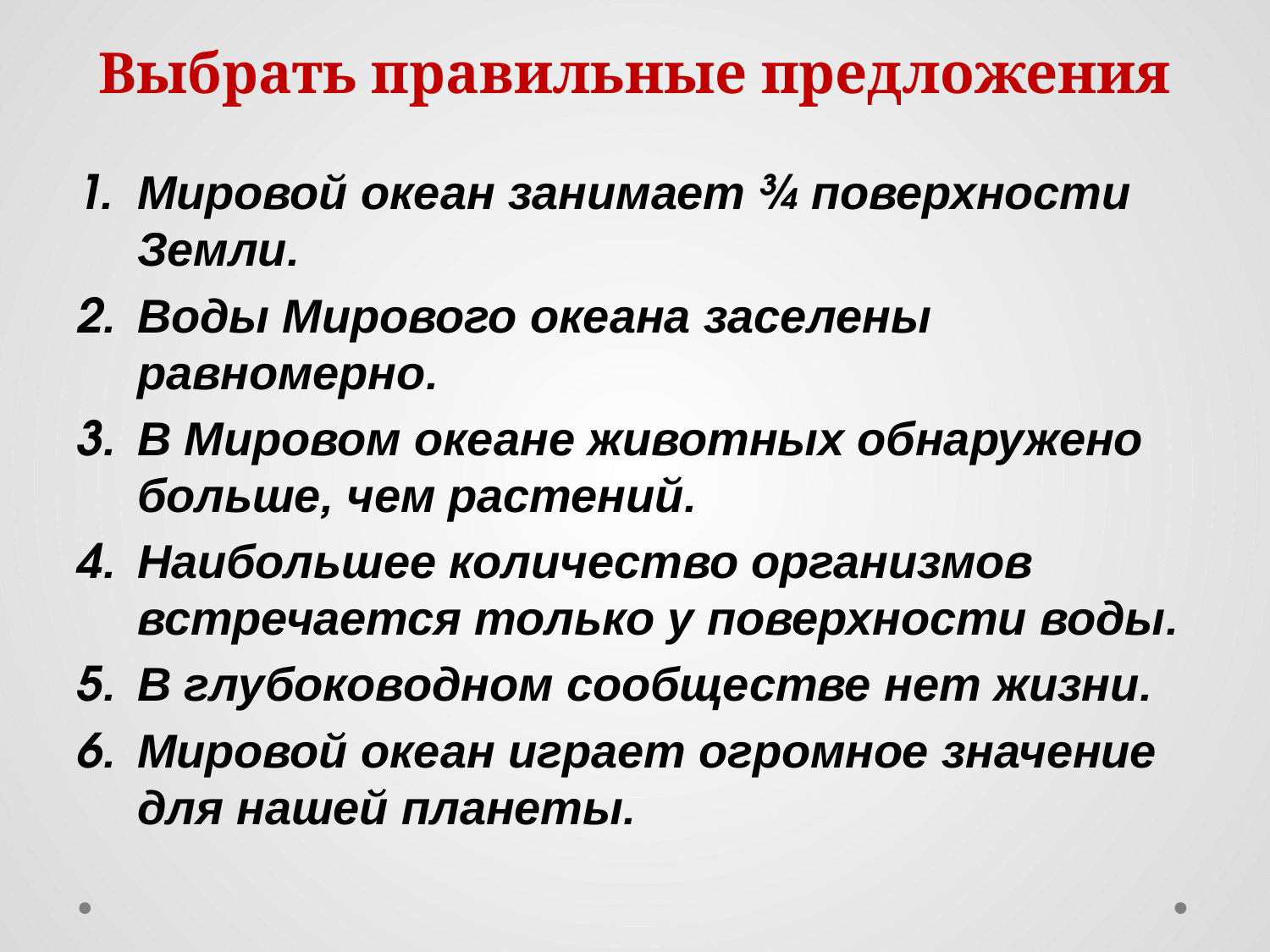

# Выбрать правильные предложения
Мировой океан занимает ¾ поверхности Земли.
Воды Мирового океана заселены равномерно.
В Мировом океане животных обнаружено больше, чем растений.
Наибольшее количество организмов встречается только у поверхности воды.
В глубоководном сообществе нет жизни.
Мировой океан играет огромное значение для нашей планеты.